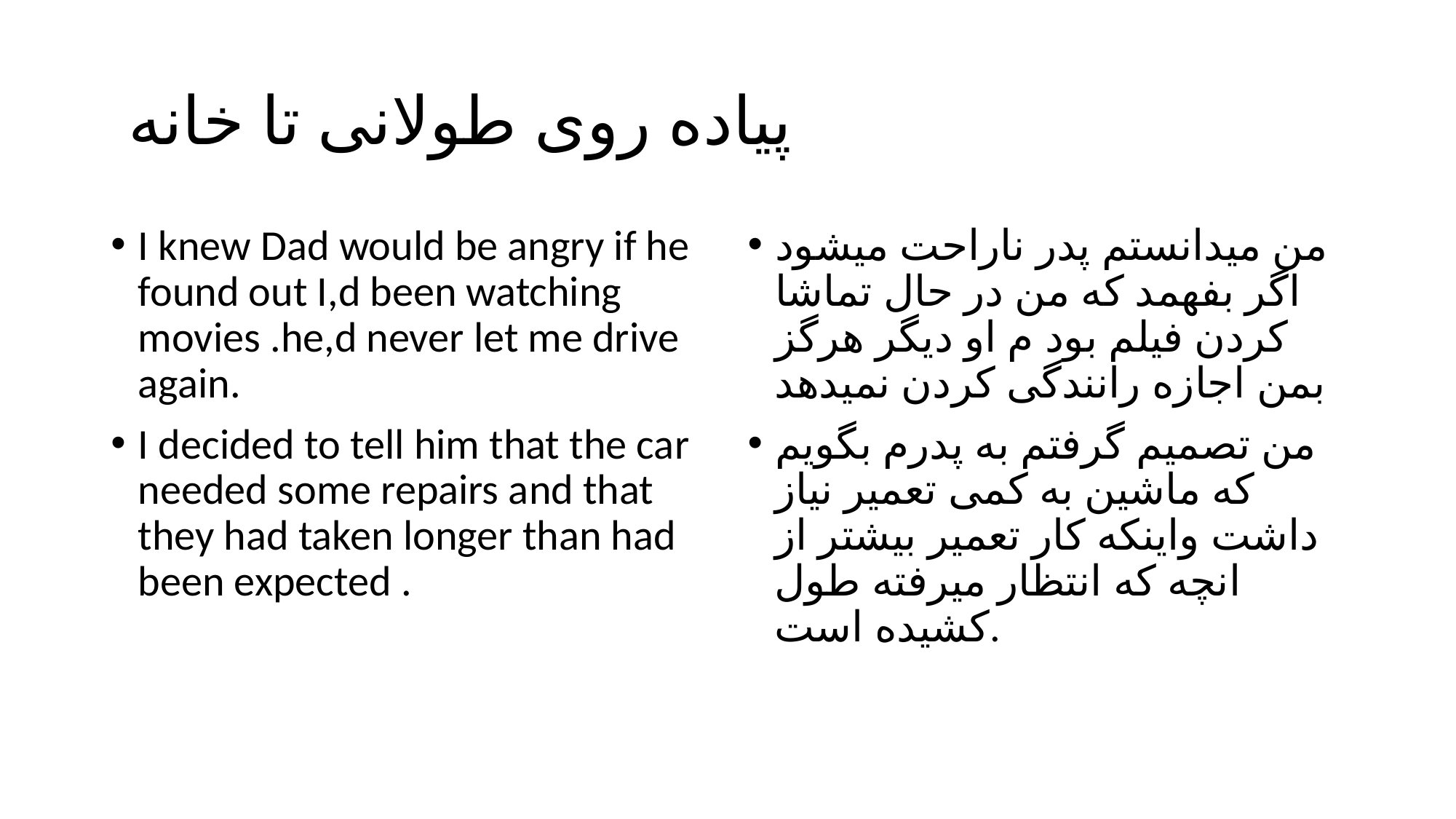

# پیاده روی طولانی تا خانه
I knew Dad would be angry if he found out I,d been watching movies .he,d never let me drive again.
I decided to tell him that the car needed some repairs and that they had taken longer than had been expected .
من میدانستم پدر ناراحت میشود اگر بفهمد که من در حال تماشا کردن فیلم بود م او دیگر هرگز بمن اجازه رانندگی کردن نمیدهد
من تصمیم گرفتم به پدرم بگویم که ماشین به کمی تعمیر نیاز داشت واینکه کار تعمیر بیشتر از انچه که انتظار میرفته طول کشیده است.